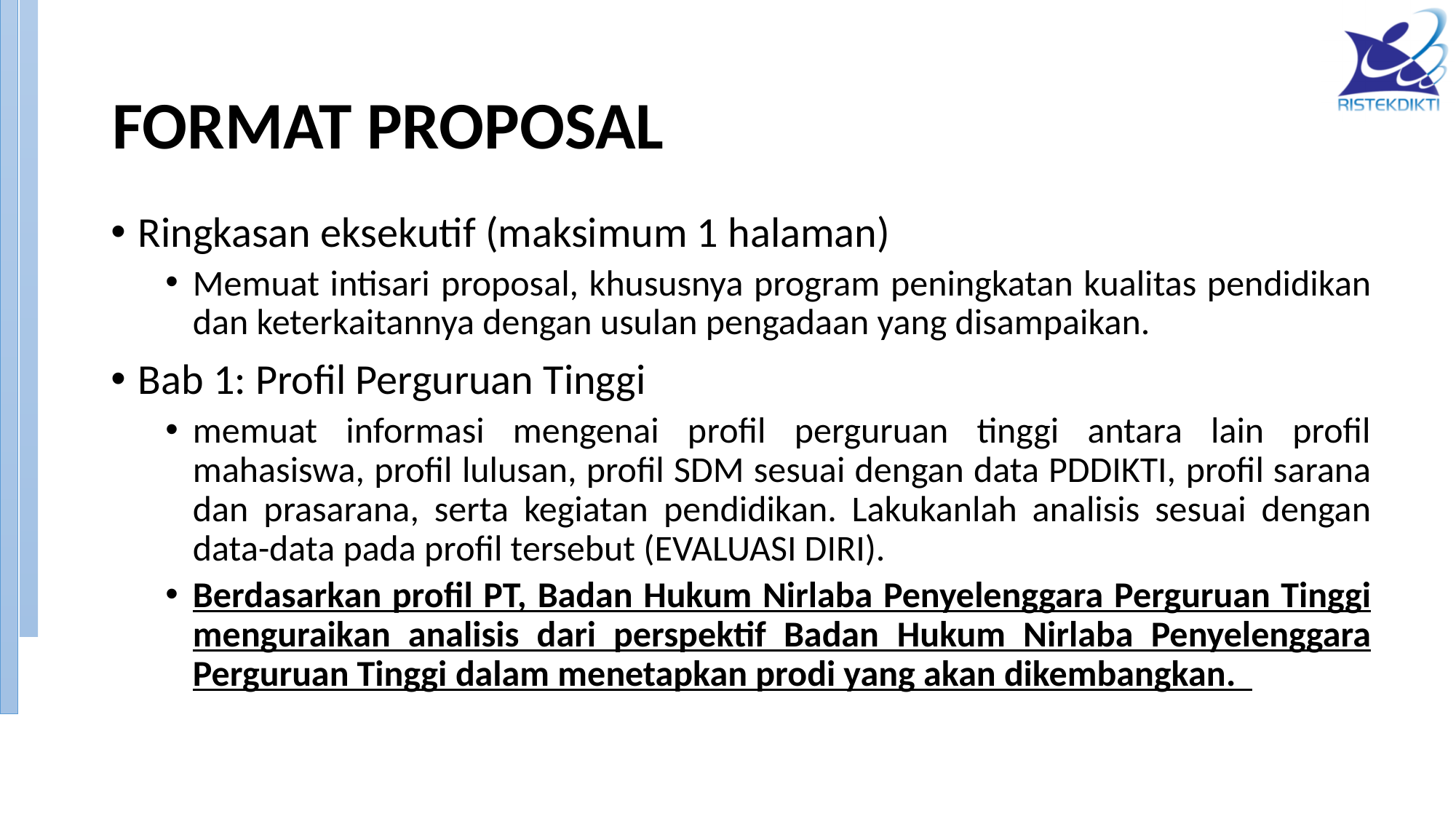

# FORMAT PROPOSAL

Ringkasan eksekutif (maksimum 1 halaman)
Memuat intisari proposal, khususnya program peningkatan kualitas pendidikan dan keterkaitannya dengan usulan pengadaan yang disampaikan.
Bab 1: Profil Perguruan Tinggi
memuat informasi mengenai profil perguruan tinggi antara lain profil mahasiswa, profil lulusan, profil SDM sesuai dengan data PDDIKTI, profil sarana dan prasarana, serta kegiatan pendidikan. Lakukanlah analisis sesuai dengan data-data pada profil tersebut (EVALUASI DIRI).
Berdasarkan profil PT, Badan Hukum Nirlaba Penyelenggara Perguruan Tinggi menguraikan analisis dari perspektif Badan Hukum Nirlaba Penyelenggara Perguruan Tinggi dalam menetapkan prodi yang akan dikembangkan.